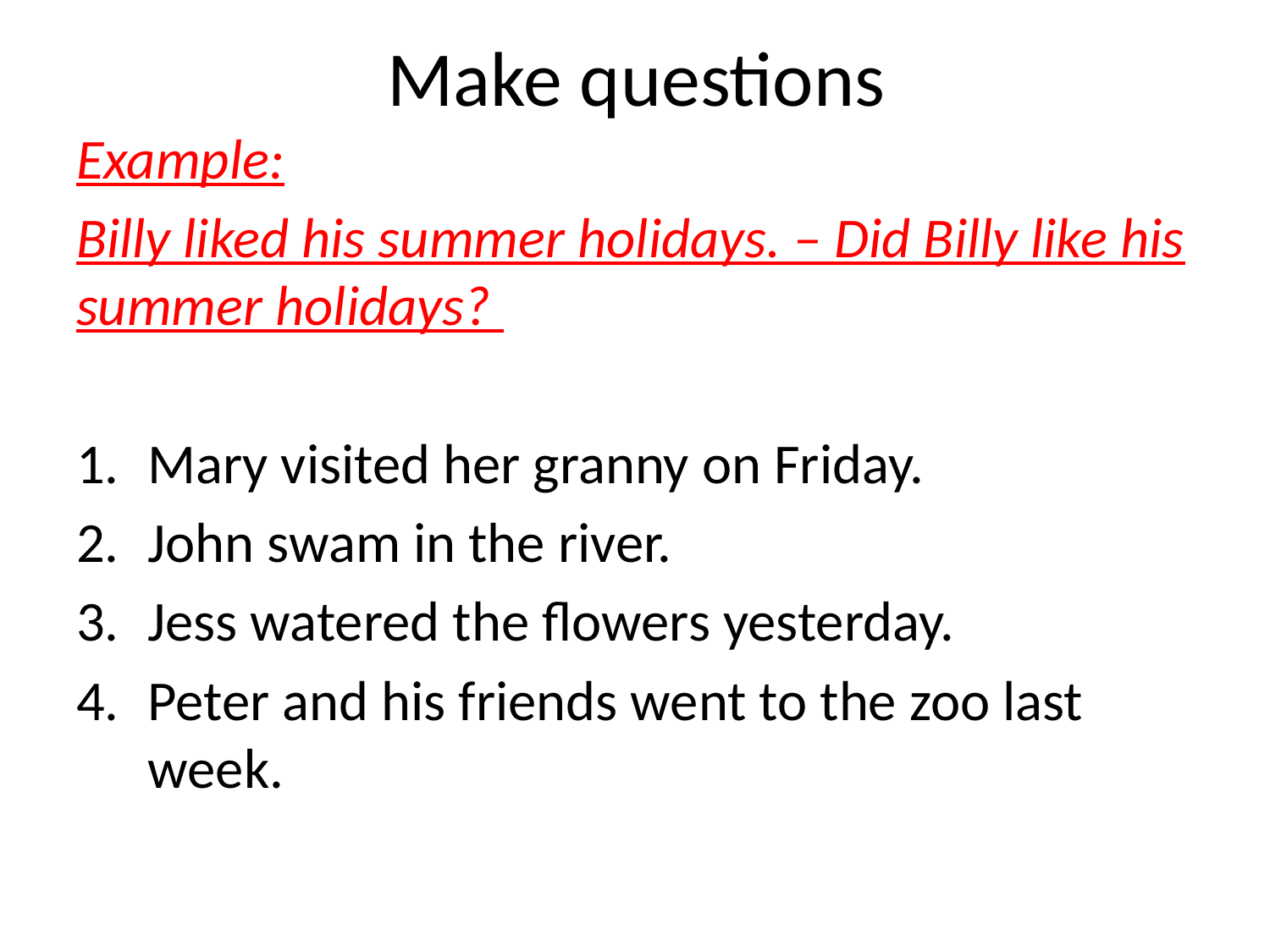

# Make questions
Example:
Billy liked his summer holidays. – Did Billy like his summer holidays?

Mary visited her granny on Friday.
John swam in the river.
Jess watered the flowers yesterday.
Peter and his friends went to the zoo last week.